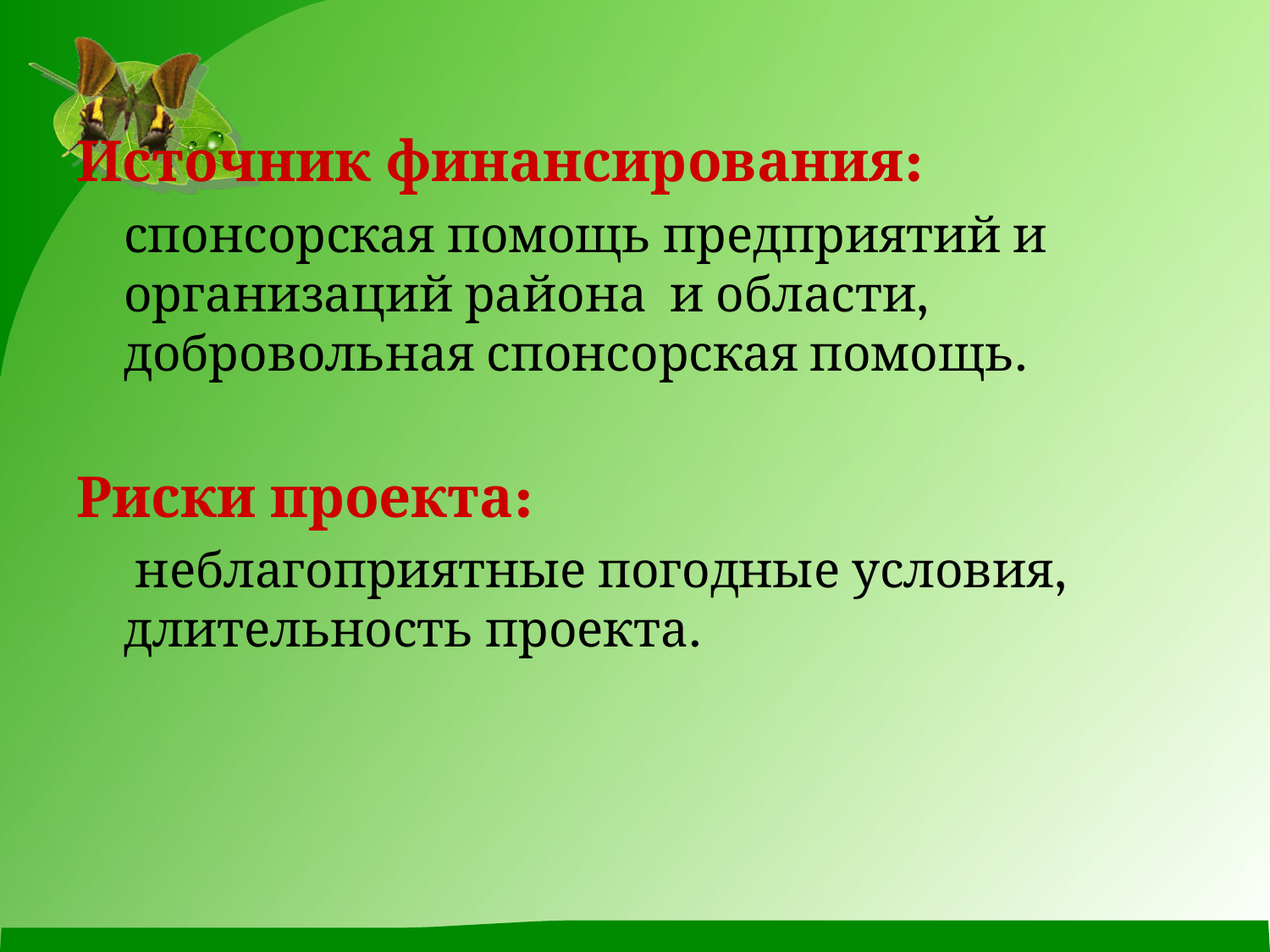

#
Источник финансирования:
    спонсорская помощь предприятий и организаций района  и области, добровольная спонсорская помощь.

Риски проекта:
     неблагоприятные погодные условия, длительность проекта.